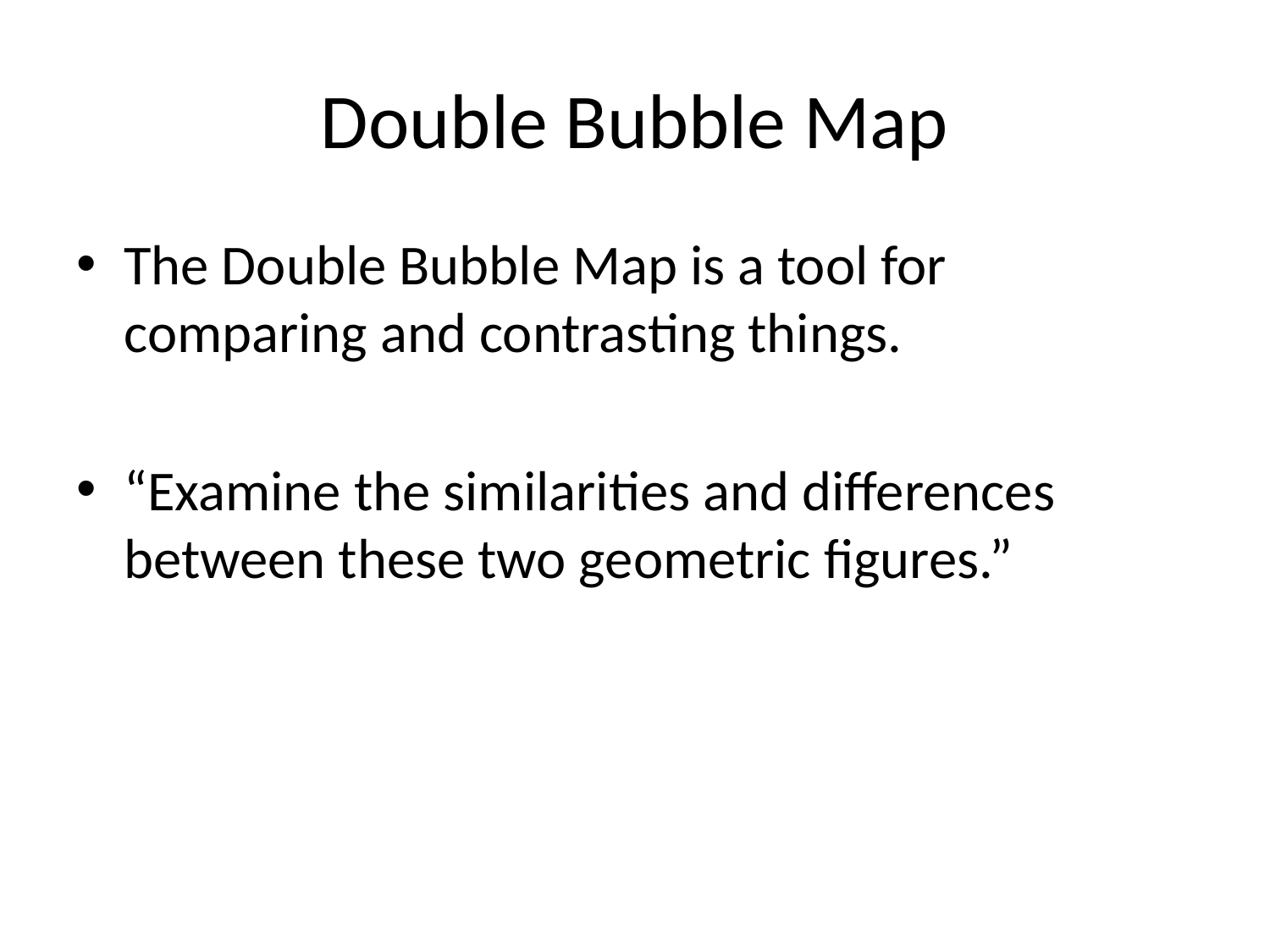

# Double Bubble Map
The Double Bubble Map is a tool for comparing and contrasting things.

“Examine the similarities and differences between these two geometric figures.”